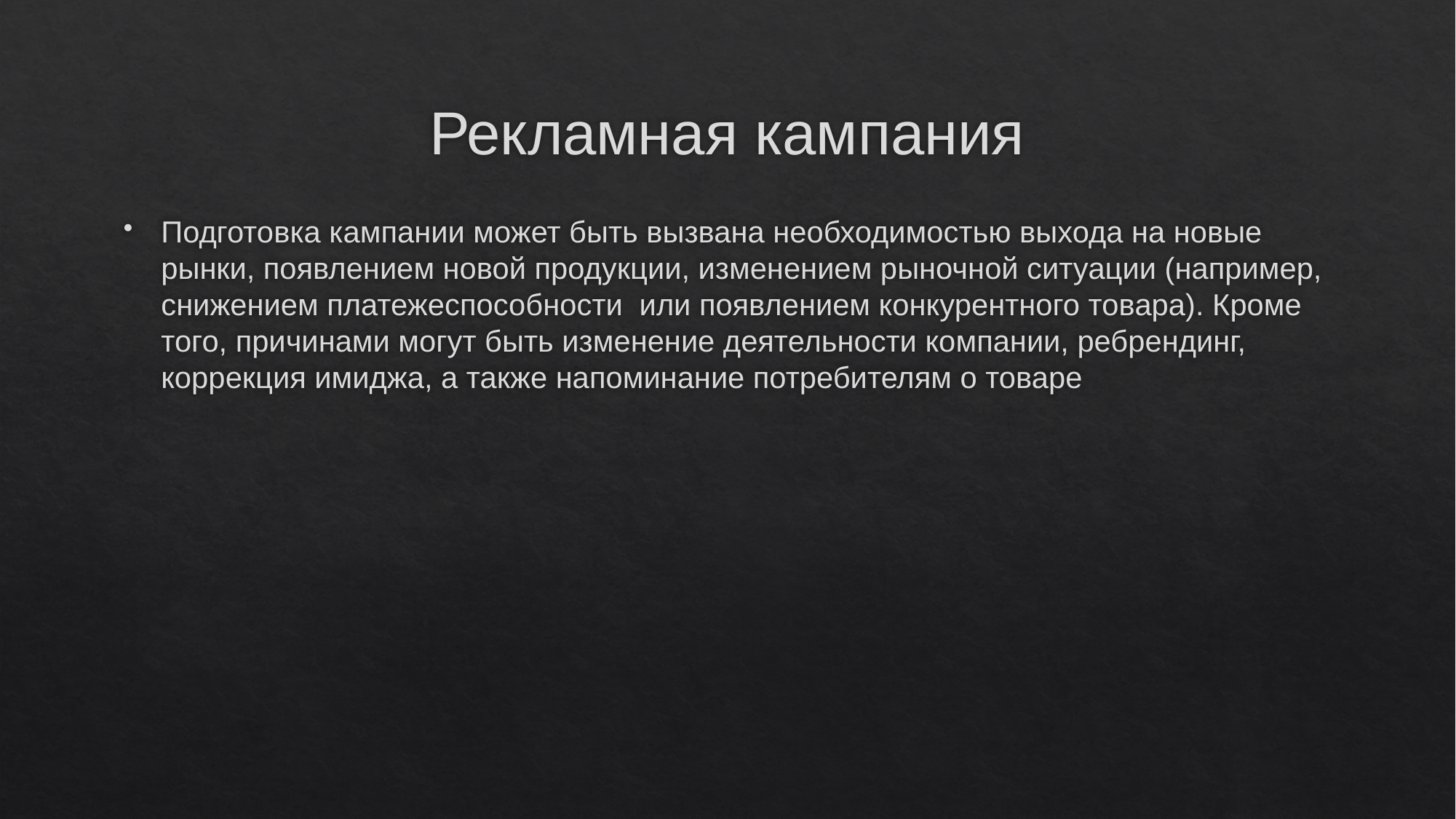

# Рекламная кампания
Подготовка кампании может быть вызвана необходимостью выхода на новые рынки, появлением новой продукции, изменением рыночной ситуации (например, снижением платежеспособности  или появлением конкурентного товара). Кроме того, причинами могут быть изменение деятельности компании, ребрендинг, коррекция имиджа, а также напоминание потребителям о товаре